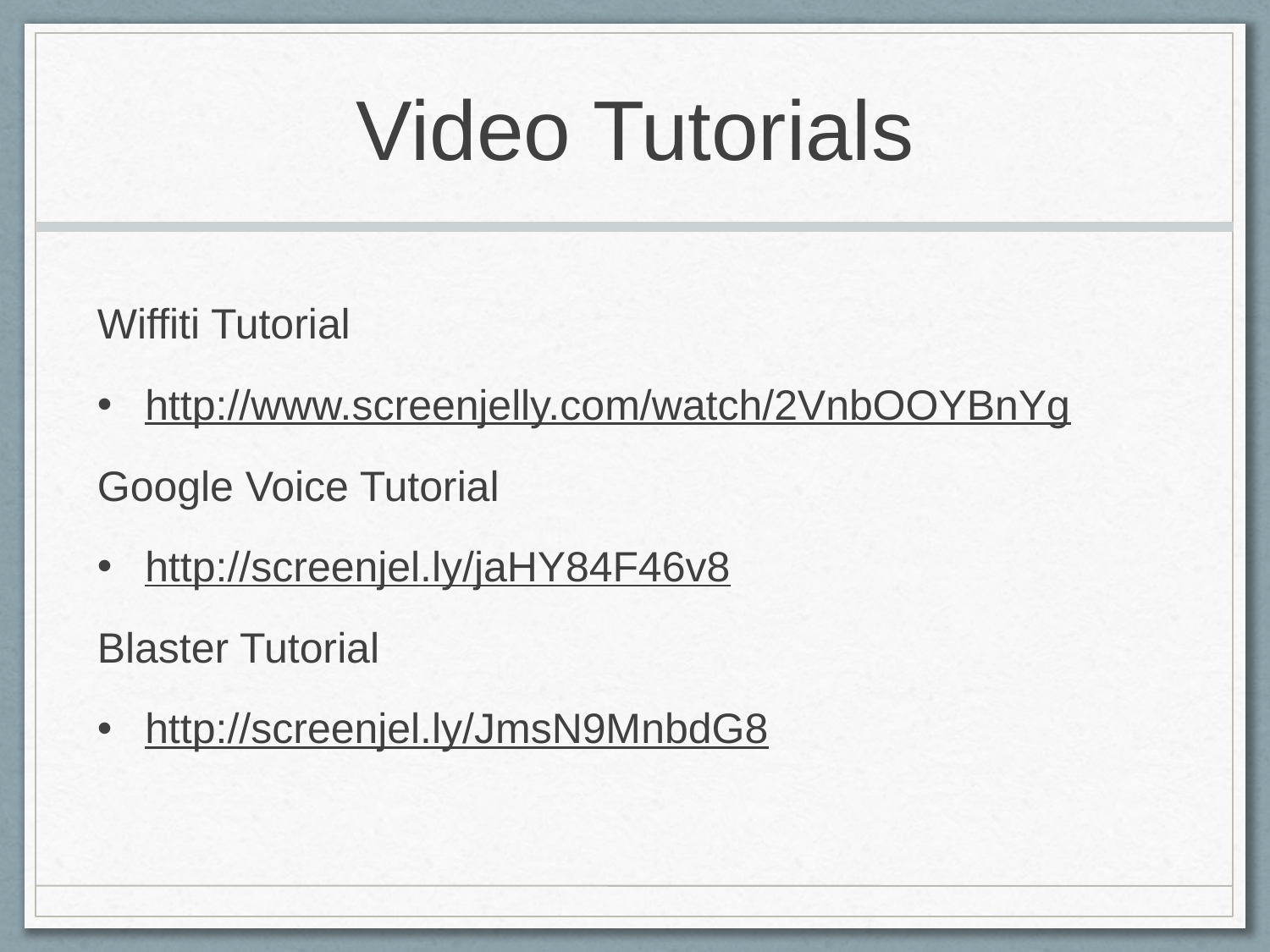

# Video Tutorials
Wiffiti Tutorial
http://www.screenjelly.com/watch/2VnbOOYBnYg
Google Voice Tutorial
http://screenjel.ly/jaHY84F46v8
Blaster Tutorial
http://screenjel.ly/JmsN9MnbdG8